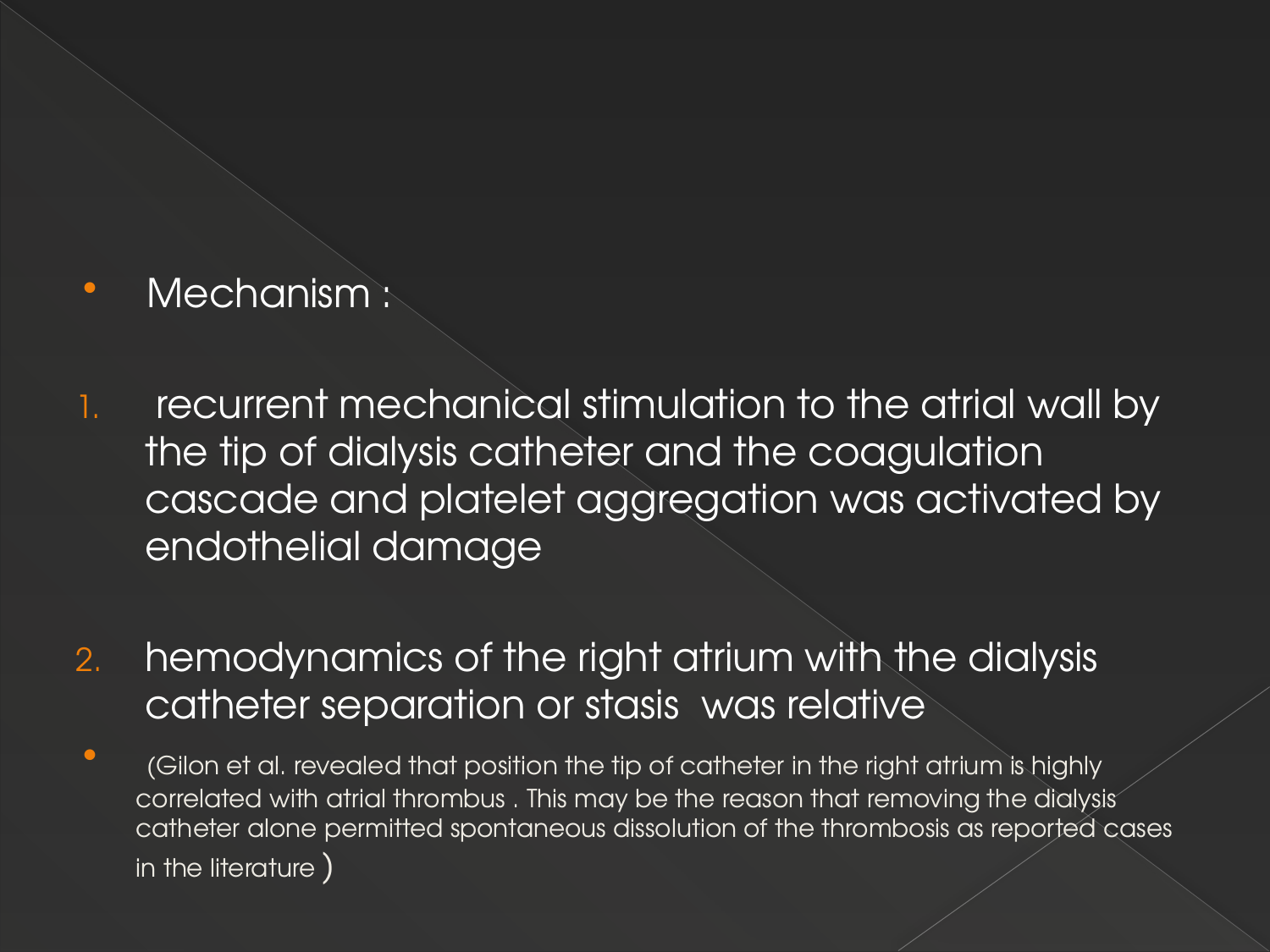

#
 Mechanism :

 recurrent mechanical stimulation to the atrial wall by the tip of dialysis catheter and the coagulation cascade and platelet aggregation was activated by endothelial damage

hemodynamics of the right atrium with the dialysis catheter separation or stasis  was relative
 (Gilon et al. revealed that position the tip of catheter in the right atrium is highly correlated with atrial thrombus . This may be the reason that removing the dialysis catheter alone permitted spontaneous dissolution of the thrombosis as reported cases in the literature )